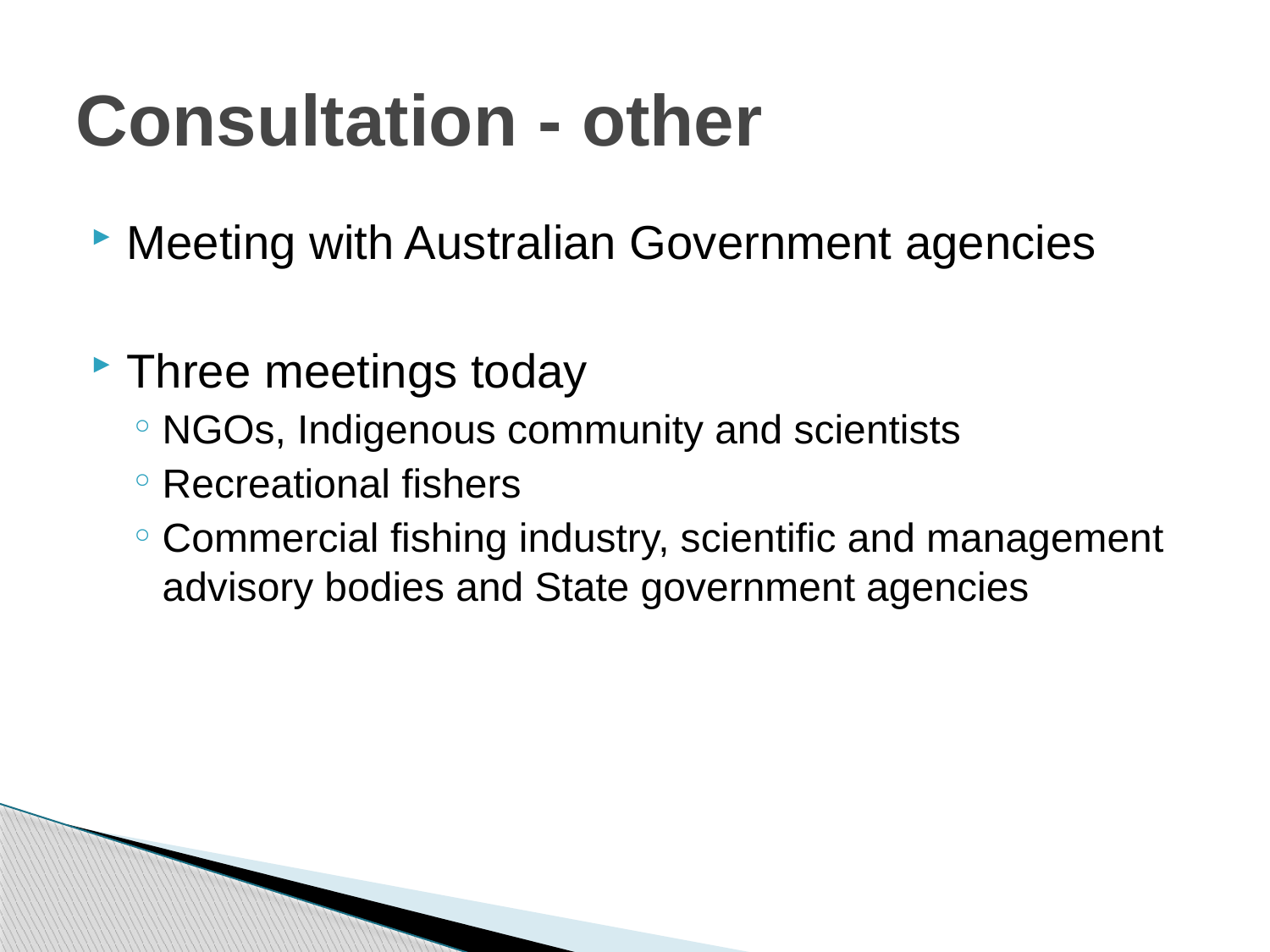

# Consultation - other
Meeting with Australian Government agencies

Three meetings today
NGOs, Indigenous community and scientists
Recreational fishers
Commercial fishing industry, scientific and management advisory bodies and State government agencies